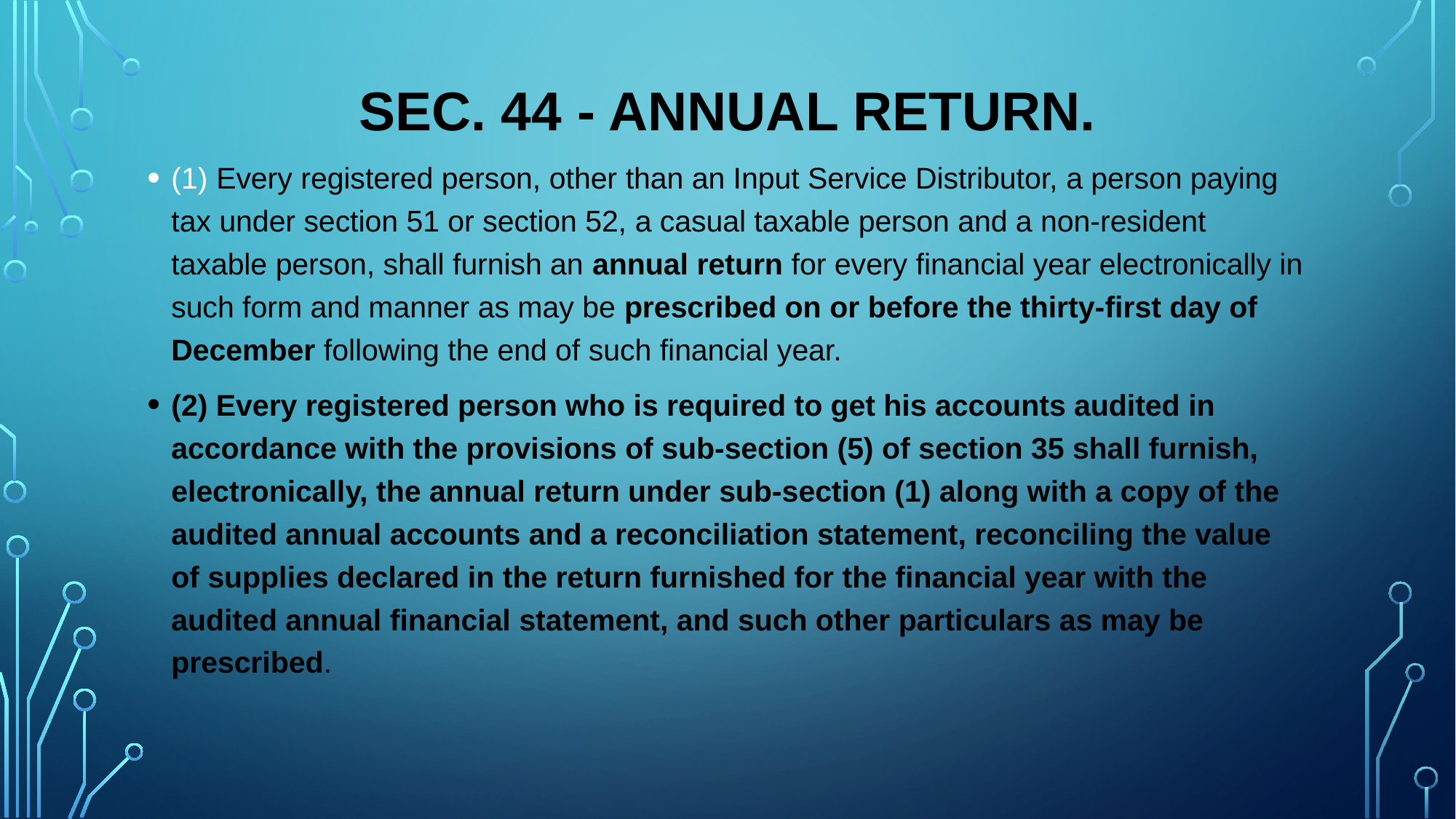

# SEC. 44 - Annual return.
(1) Every registered person, other than an Input Service Distributor, a person paying tax under section 51 or section 52, a casual taxable person and a non-resident taxable person, shall furnish an annual return for every financial year electronically in such form and manner as may be prescribed on or before the thirty-first day of December following the end of such financial year.
(2) Every registered person who is required to get his accounts audited in accordance with the provisions of sub-section (5) of section 35 shall furnish, electronically, the annual return under sub-section (1) along with a copy of the audited annual accounts and a reconciliation statement, reconciling the value of supplies declared in the return furnished for the financial year with the audited annual financial statement, and such other particulars as may be prescribed.